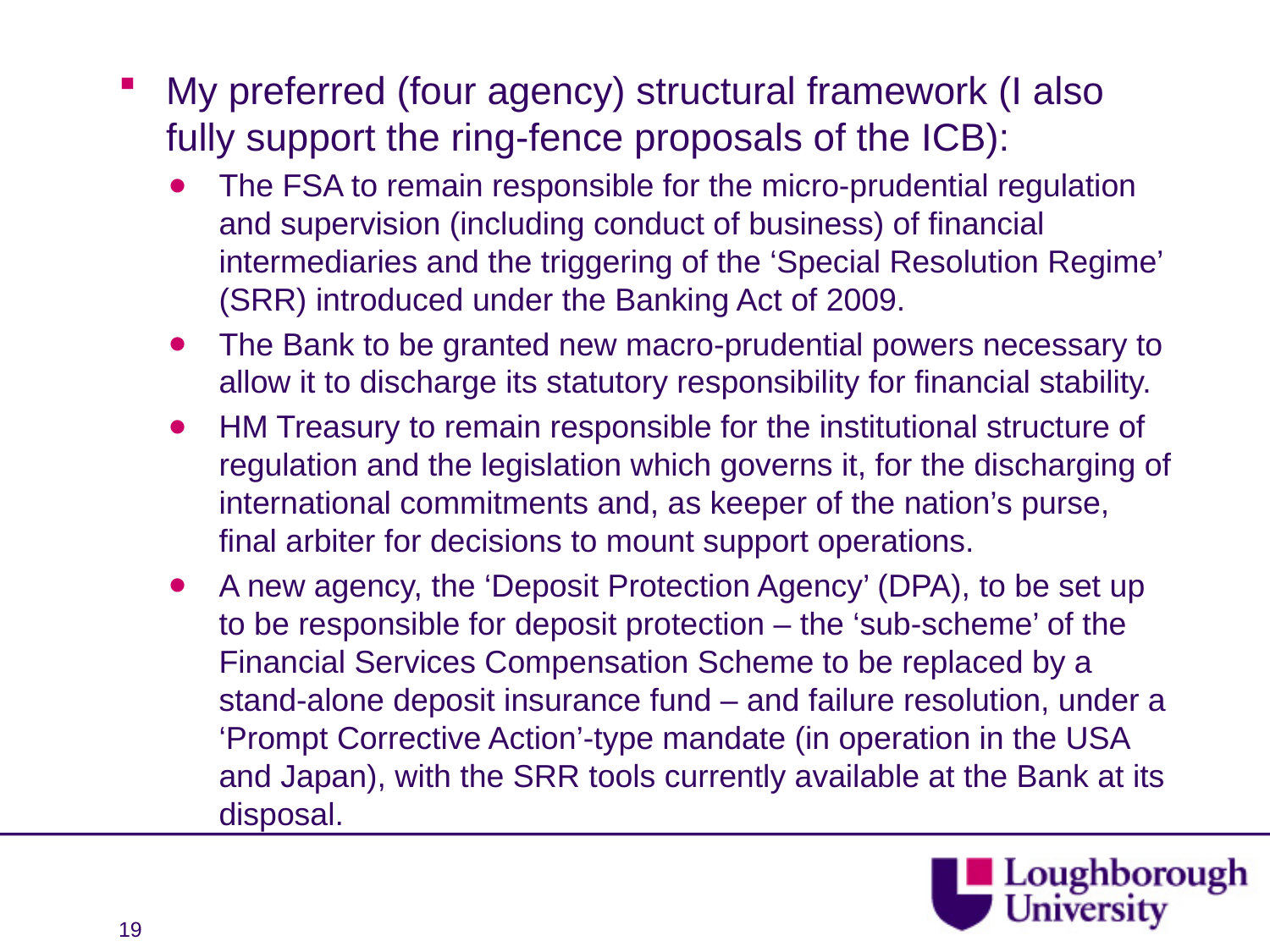

My preferred (four agency) structural framework (I also fully support the ring-fence proposals of the ICB):
The FSA to remain responsible for the micro-prudential regulation and supervision (including conduct of business) of financial intermediaries and the triggering of the ‘Special Resolution Regime’ (SRR) introduced under the Banking Act of 2009.
The Bank to be granted new macro-prudential powers necessary to allow it to discharge its statutory responsibility for financial stability.
HM Treasury to remain responsible for the institutional structure of regulation and the legislation which governs it, for the discharging of international commitments and, as keeper of the nation’s purse, final arbiter for decisions to mount support operations.
A new agency, the ‘Deposit Protection Agency’ (DPA), to be set up to be responsible for deposit protection – the ‘sub-scheme’ of the Financial Services Compensation Scheme to be replaced by a stand-alone deposit insurance fund – and failure resolution, under a ‘Prompt Corrective Action’-type mandate (in operation in the USA and Japan), with the SRR tools currently available at the Bank at its disposal.

19